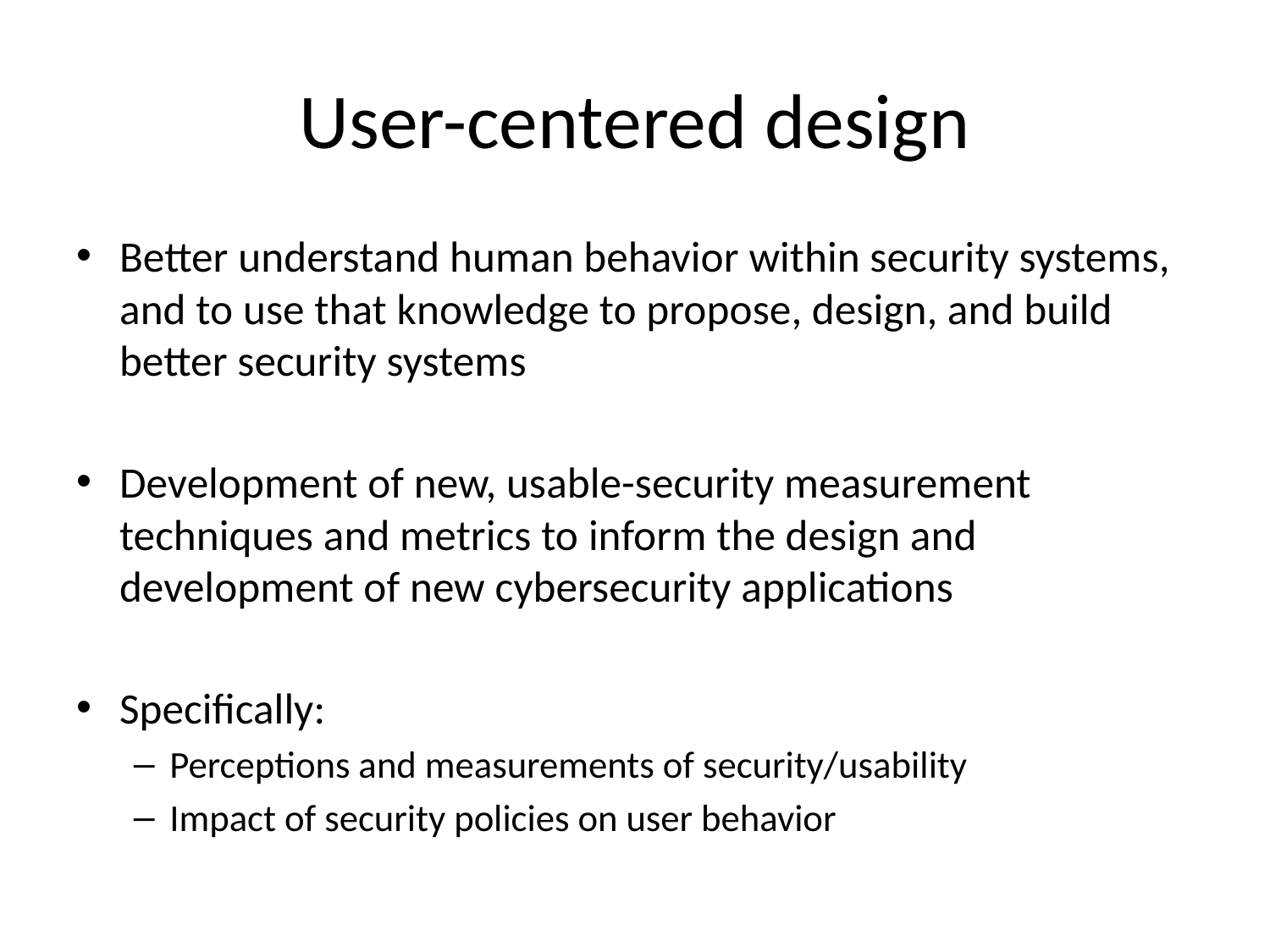

# User-centered design
Better understand human behavior within security systems, and to use that knowledge to propose, design, and build better security systems

Development of new, usable-security measurement techniques and metrics to inform the design and development of new cybersecurity applications

Specifically:
Perceptions and measurements of security/usability
Impact of security policies on user behavior